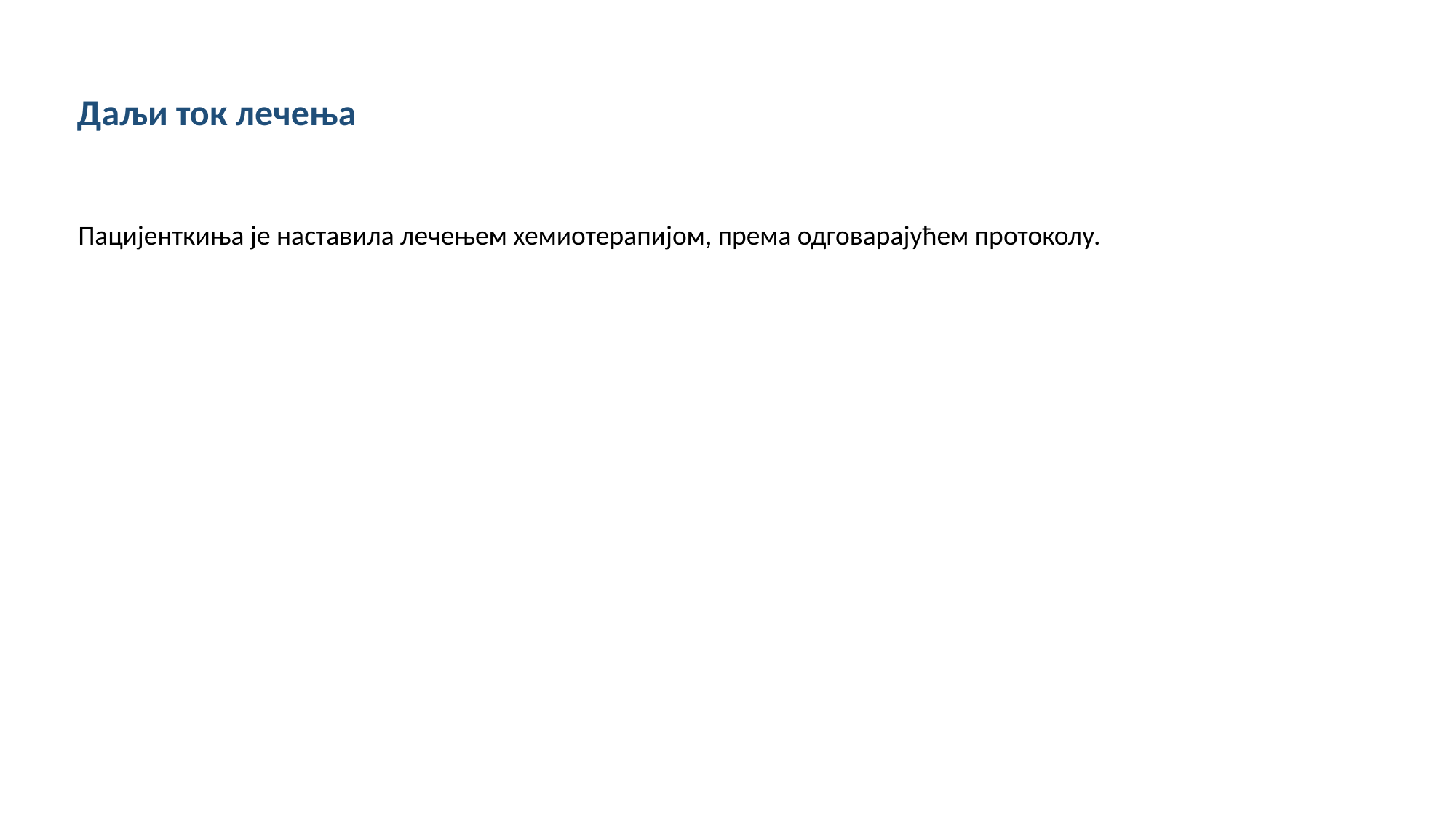

Даљи ток лечења
Пацијенткиња је наставила лечењем хемиотерапијом, према одговарајућем протоколу.